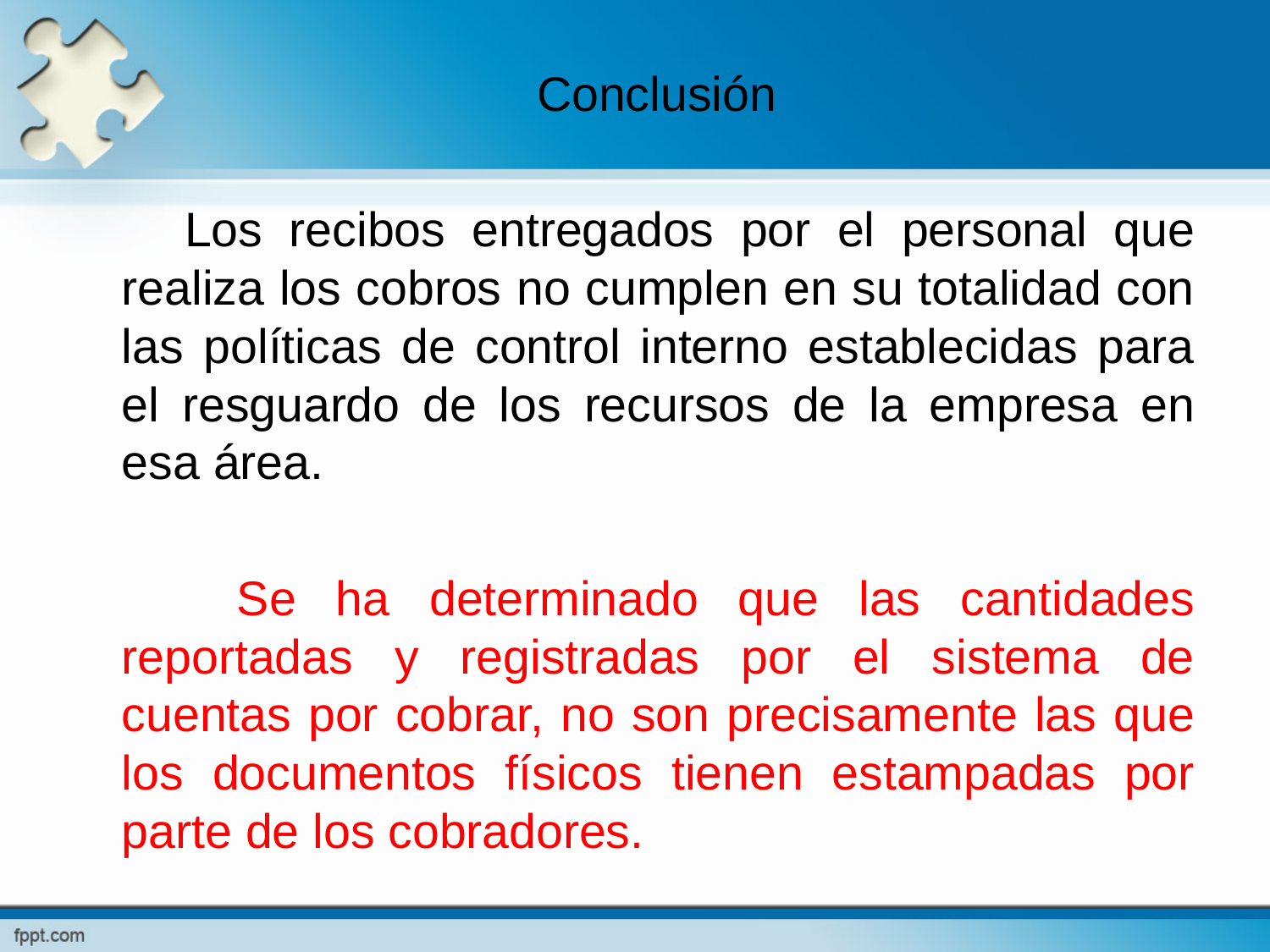

Conclusión

    Los recibos entregados por el personal que realiza los cobros no cumplen en su totalidad con las políticas de control interno establecidas para el resguardo de los recursos de la empresa en esa área.

    Se ha determinado que las cantidades reportadas y registradas por el sistema de cuentas por cobrar, no son precisamente las que los documentos físicos tienen estampadas por parte de los cobradores.